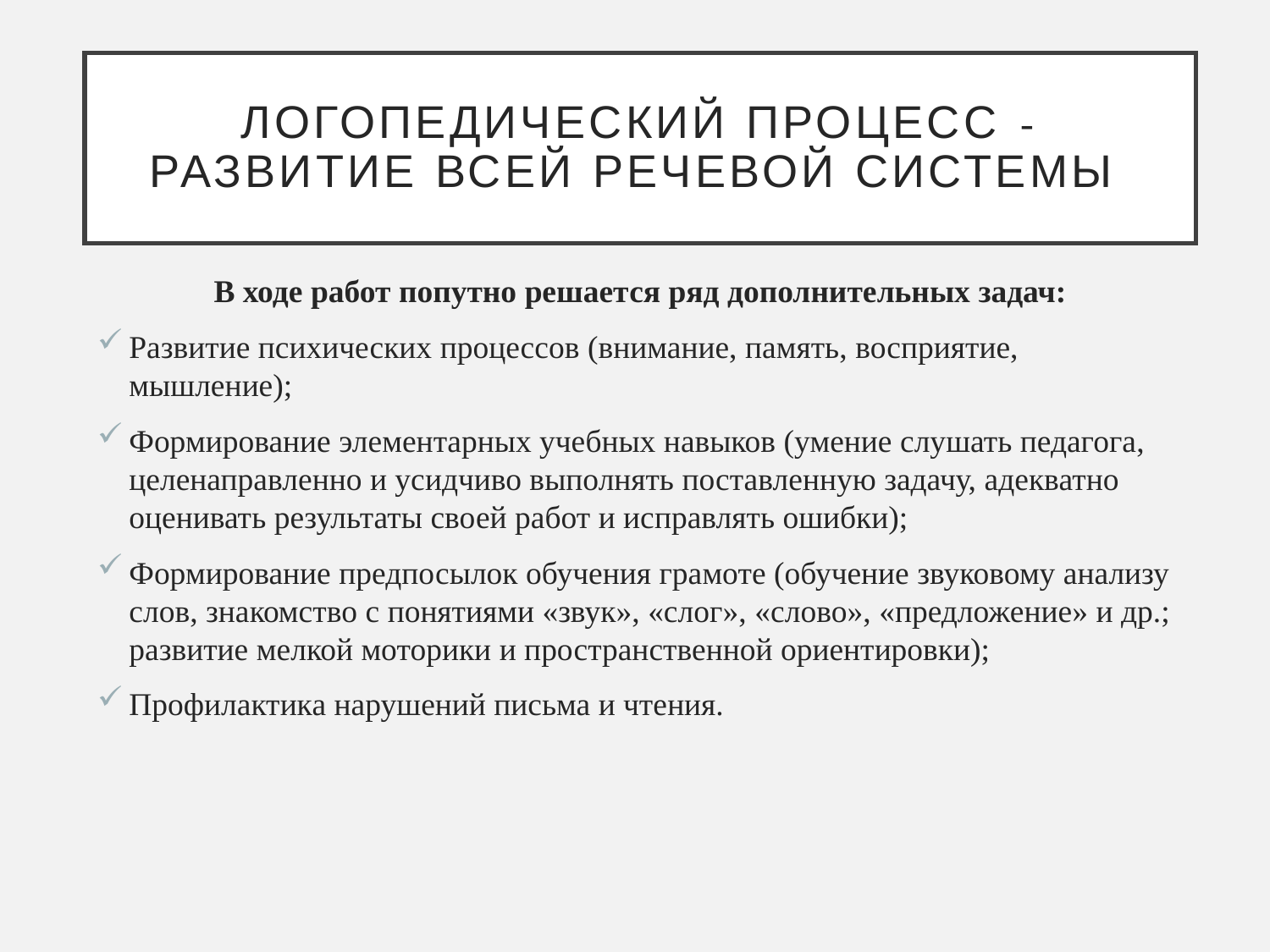

# Логопедический процесс - РАЗВИТИЕ ВСЕЙ РЕЧЕВОЙ СИСТЕМЫ
В ходе работ попутно решается ряд дополнительных задач:
Развитие психических процессов (внимание, память, восприятие, мышление);
Формирование элементарных учебных навыков (умение слушать педагога, целенаправленно и усидчиво выполнять поставленную задачу, адекватно оценивать результаты своей работ и исправлять ошибки);
Формирование предпосылок обучения грамоте (обучение звуковому анализу слов, знакомство с понятиями «звук», «слог», «слово», «предложение» и др.; развитие мелкой моторики и пространственной ориентировки);
Профилактика нарушений письма и чтения.